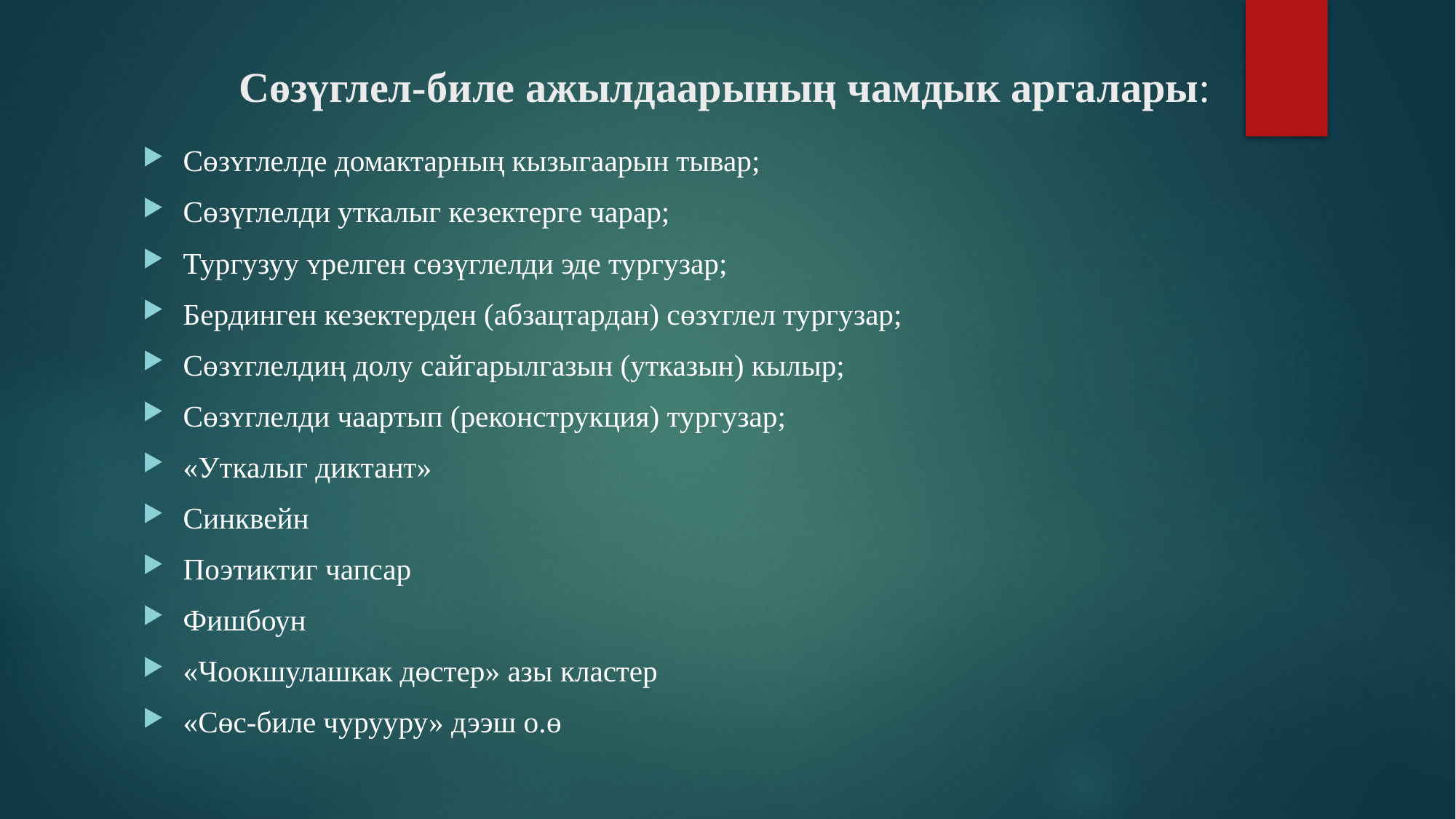

# Сөзүглел-биле ажылдаарының чамдык аргалары:
Сөзʏглелде домактарның кызыгаарын тывар;
Сɵзүглелди уткалыг кезектерге чарар;
Тургузуу ʏрелген сɵзүглелди эде тургузар;
Бердинген кезектерден (абзацтардан) сɵзʏглел тургузар;
Сɵзʏглелдиң долу сайгарылгазын (утказын) кылыр;
Сɵзʏглелди чаартып (реконструкция) тургузар;
«Уткалыг диктант»
Синквейн
Поэтиктиг чапсар
Фишбоун
«Чоокшулашкак дɵстер» азы кластер
«Сөс-биле чурууру» дээш о.ɵ